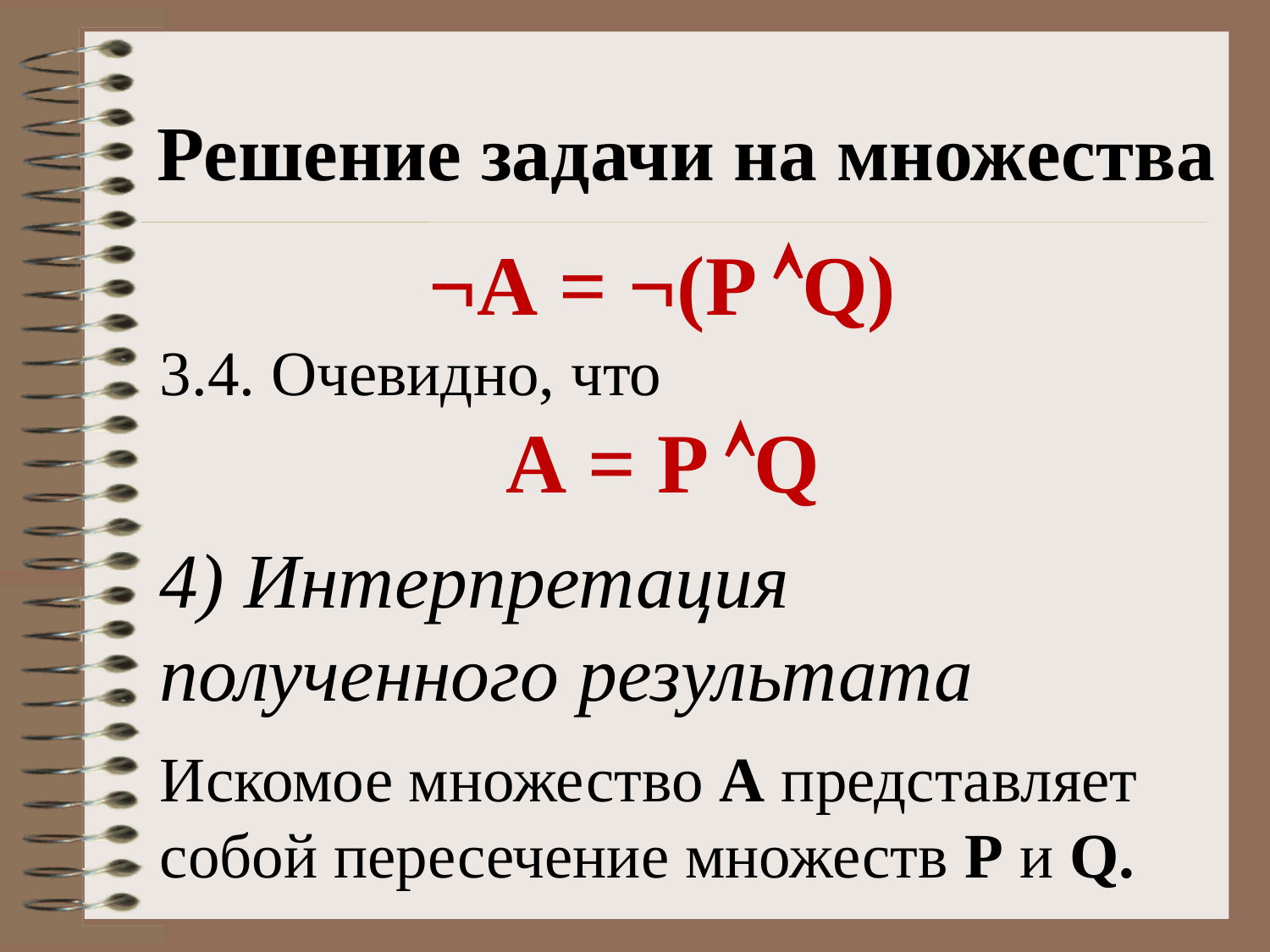

Решение задачи на множества
¬А = ¬(P ∧Q)
3.4. Очевидно, что
А = P ∧Q
4) Интерпретация полученного результата
Искомое множество А представляет собой пересечение множеств P и Q.